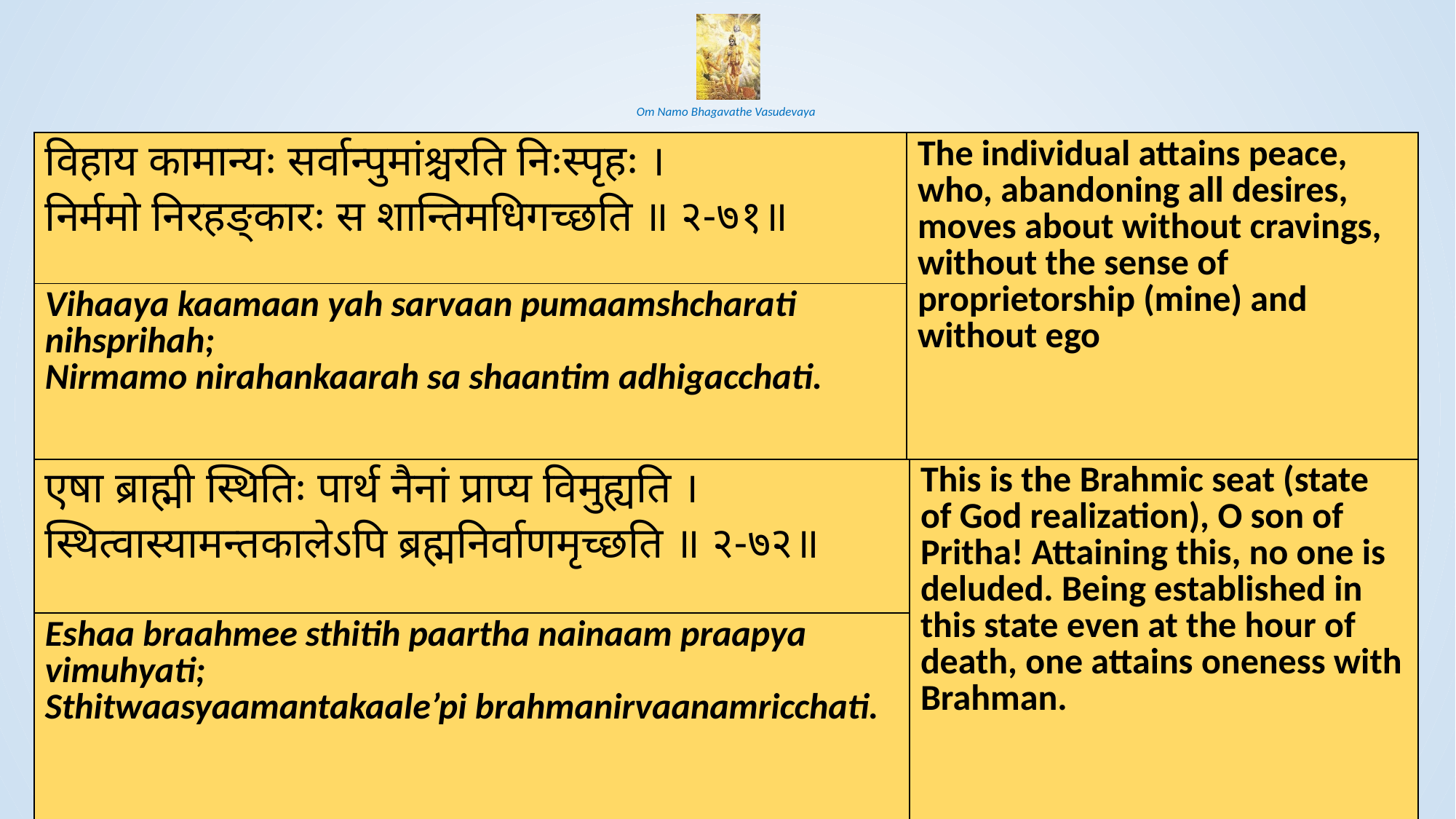

# Om Namo Bhagavathe Vasudevaya
| विहाय कामान्यः सर्वान्पुमांश्चरति निःस्पृहः । निर्ममो निरहङ्कारः स शान्तिमधिगच्छति ॥ २-७१॥ | The individual attains peace, who, abandoning all desires, moves about without cravings, without the sense of proprietorship (mine) and without ego |
| --- | --- |
| Vihaaya kaamaan yah sarvaan pumaamshcharati nihsprihah; Nirmamo nirahankaarah sa shaantim adhigacchati. |  |
| एषा ब्राह्मी स्थितिः पार्थ नैनां प्राप्य विमुह्यति । स्थित्वास्यामन्तकालेऽपि ब्रह्मनिर्वाणमृच्छति ॥ २-७२॥ | This is the Brahmic seat (state of God realization), O son of Pritha! Attaining this, no one is deluded. Being established in this state even at the hour of death, one attains oneness with Brahman. |
| --- | --- |
| Eshaa braahmee sthitih paartha nainaam praapya vimuhyati; Sthitwaasyaamantakaale’pi brahmanirvaanamricchati. |  |